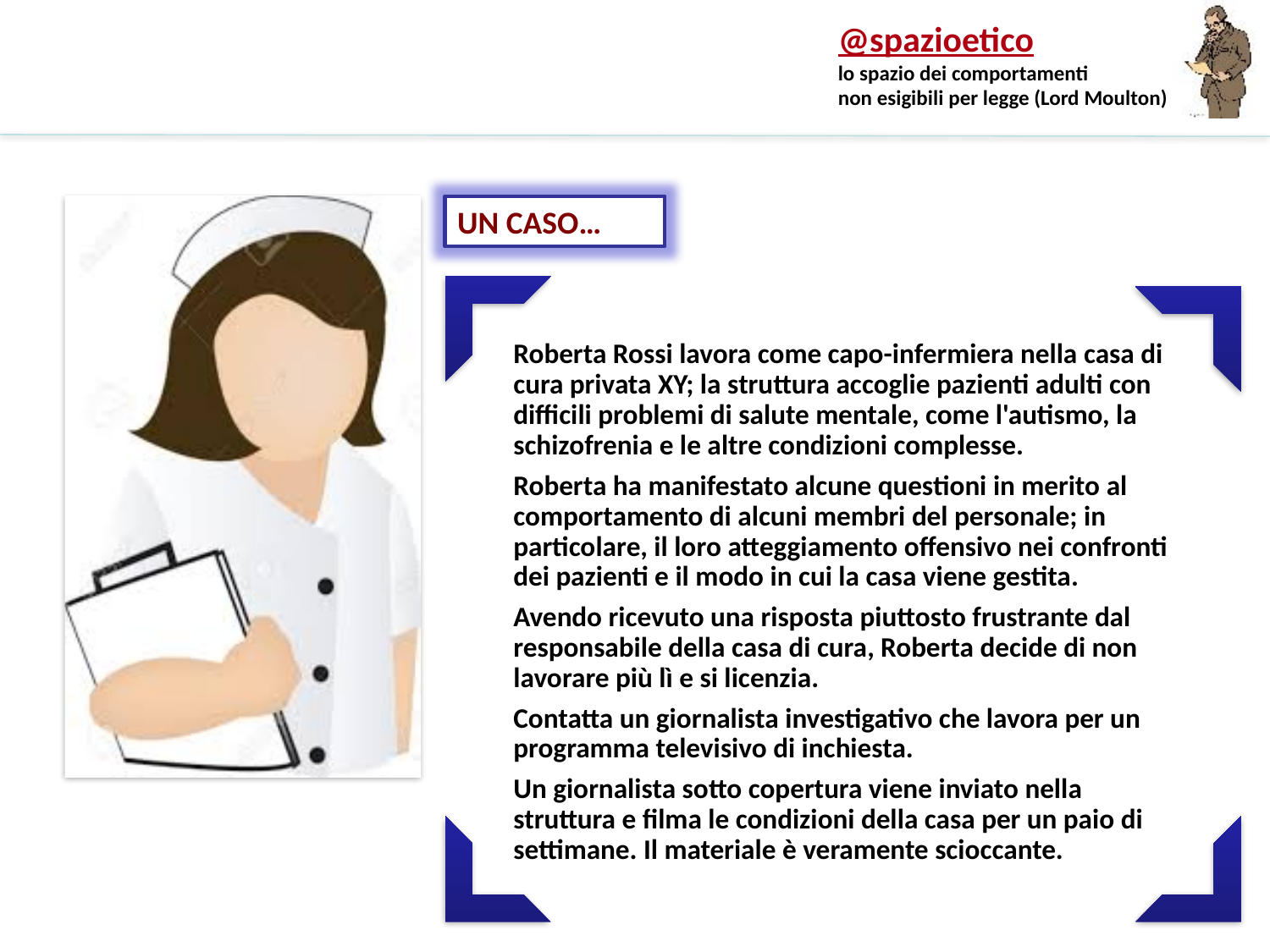

Roberta Rossi lavora come capo-infermiera nella casa di cura privata XY; la struttura accoglie pazienti adulti con difficili problemi di salute mentale, come l'autismo, la schizofrenia e le altre condizioni complesse.
Roberta ha manifestato alcune questioni in merito al comportamento di alcuni membri del personale; in particolare, il loro atteggiamento offensivo nei confronti dei pazienti e il modo in cui la casa viene gestita.
Avendo ricevuto una risposta piuttosto frustrante dal responsabile della casa di cura, Roberta decide di non lavorare più lì e si licenzia.
Contatta un giornalista investigativo che lavora per un programma televisivo di inchiesta.
Un giornalista sotto copertura viene inviato nella struttura e filma le condizioni della casa per un paio di settimane. Il materiale è veramente scioccante.
UN CASO…